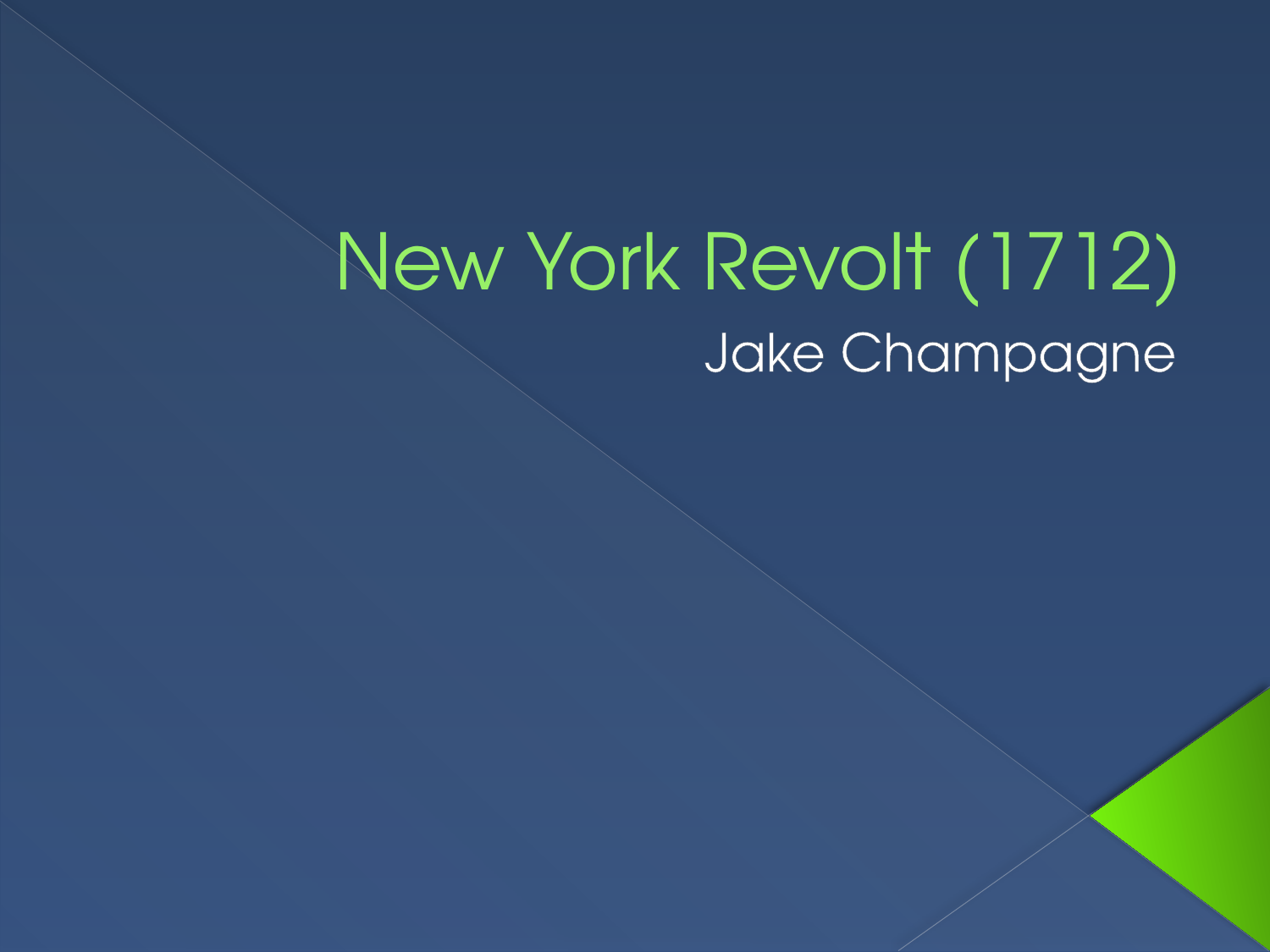

# New York Revolt (1712)
Jake Champagne